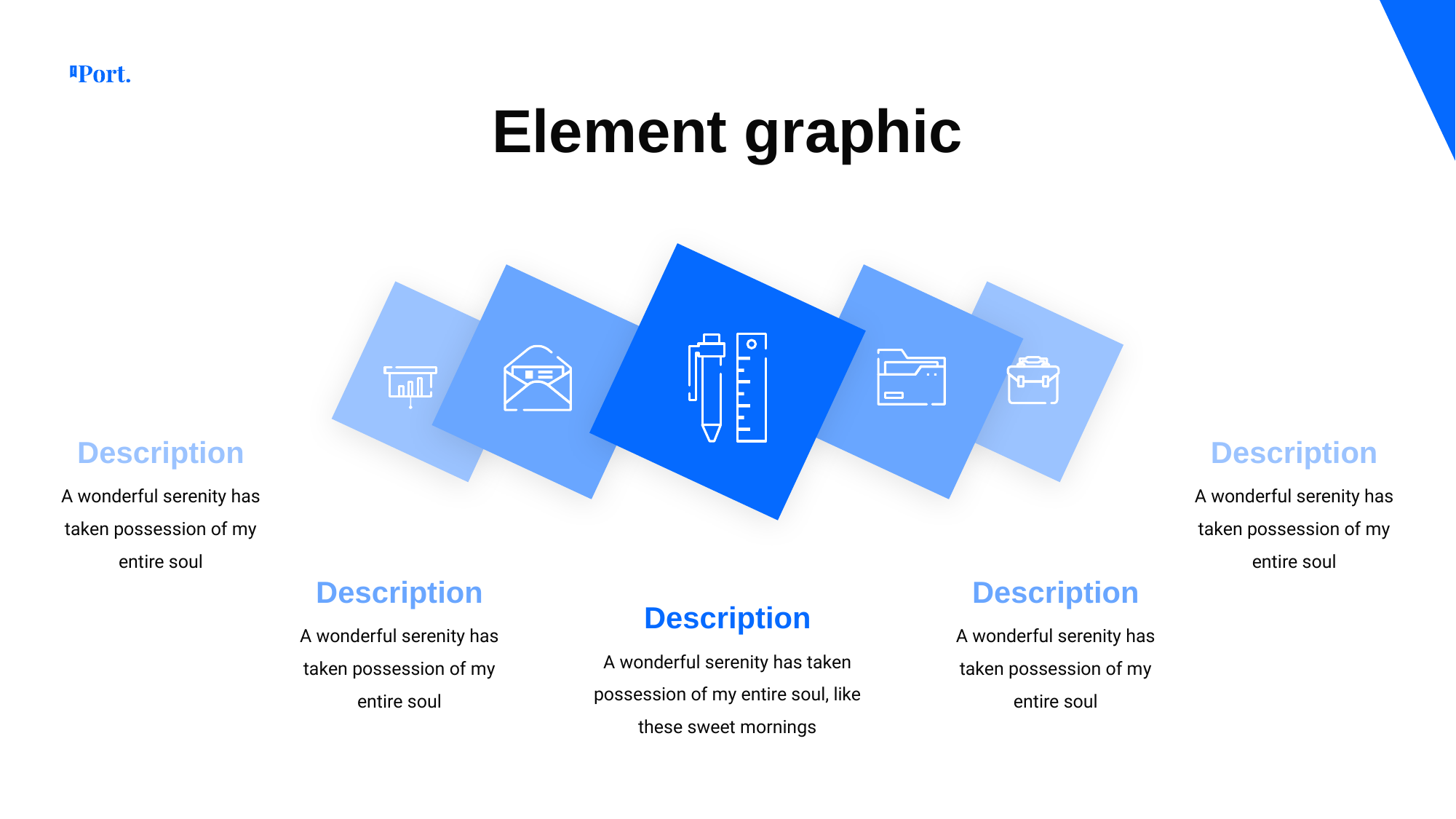

Element graphic

Description
Description
A wonderful serenity has taken possession of my entire soul
A wonderful serenity has taken possession of my entire soul
Description
Description
Description
A wonderful serenity has taken possession of my entire soul
A wonderful serenity has taken possession of my entire soul
A wonderful serenity has taken possession of my entire soul, like these sweet mornings